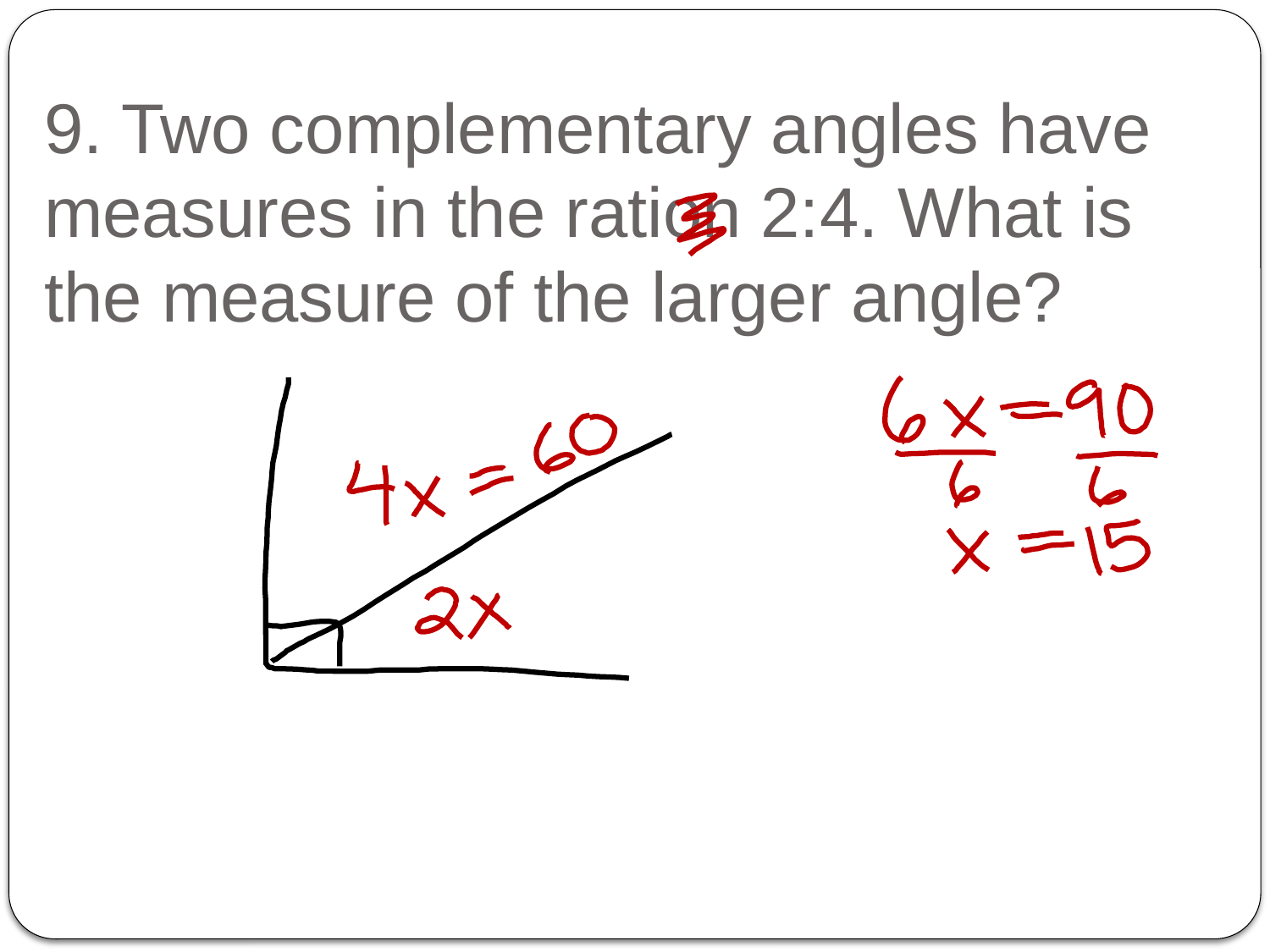

# 9. Two complementary angles have measures in the ration 2:4. What is the measure of the larger angle?